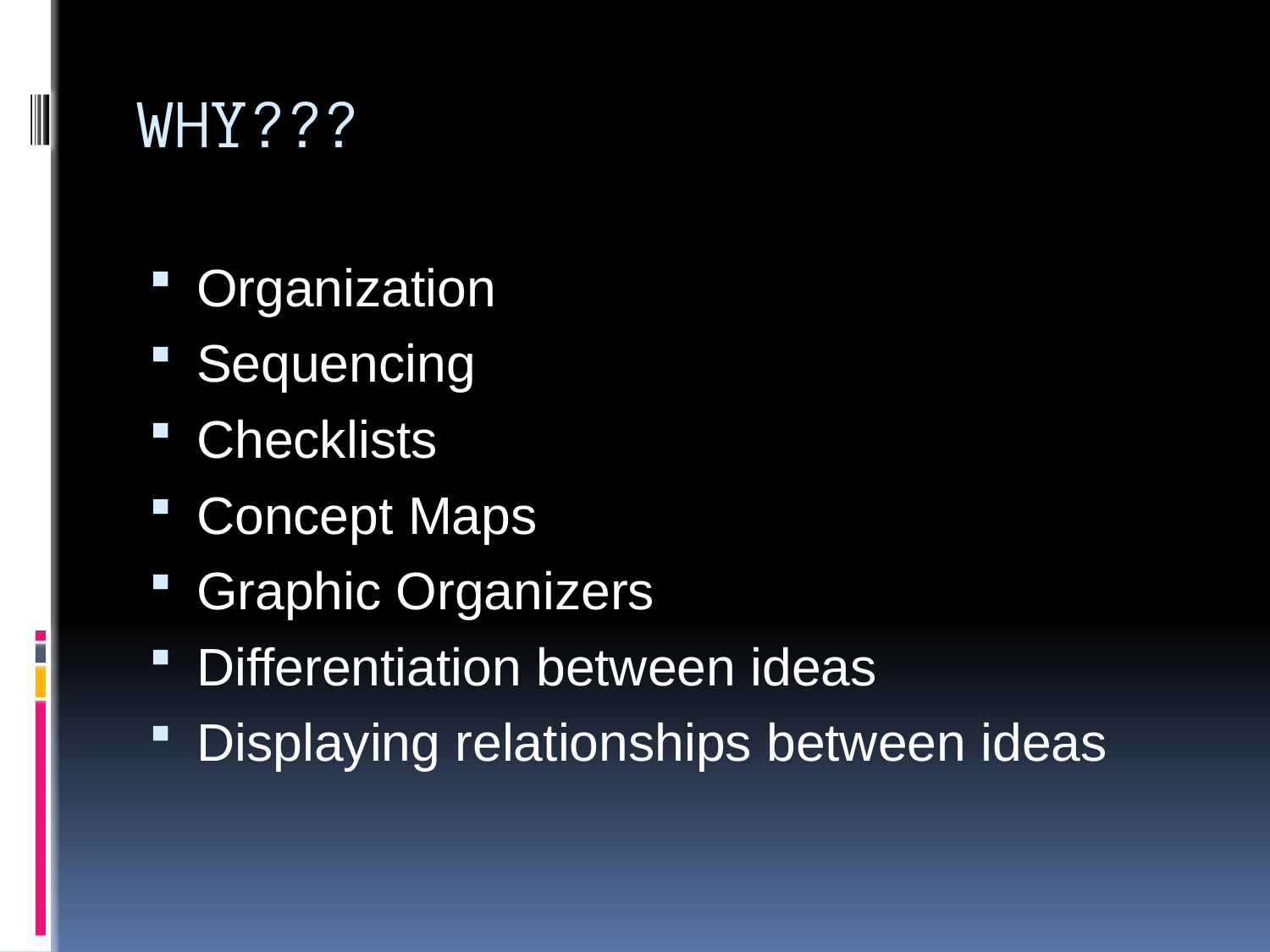

# WHY???
Organization
Sequencing
Checklists
Concept Maps
Graphic Organizers
Differentiation between ideas
Displaying relationships between ideas